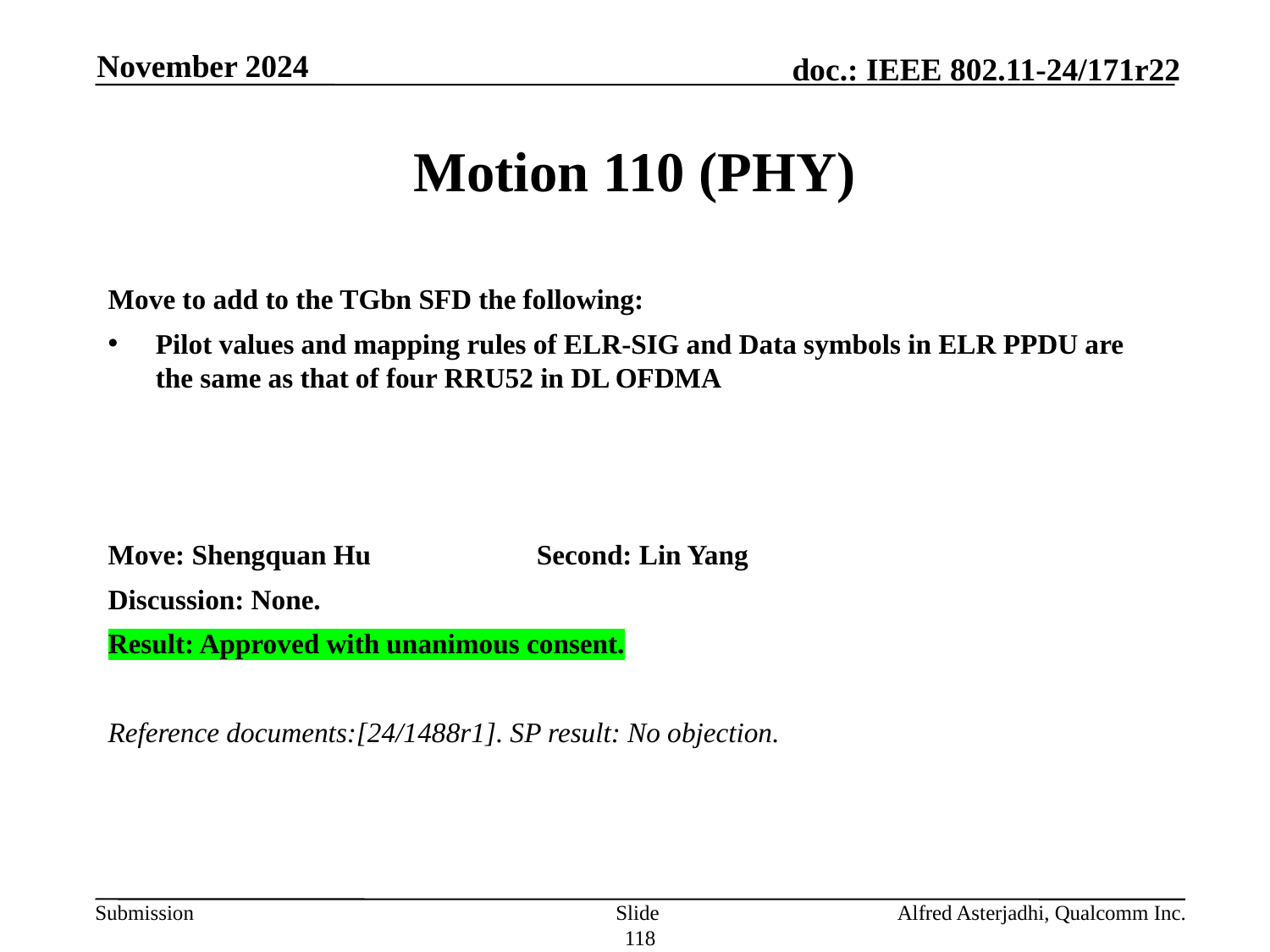

November 2024
# Motion 110 (PHY)
Move to add to the TGbn SFD the following:
Pilot values and mapping rules of ELR-SIG and Data symbols in ELR PPDU are the same as that of four RRU52 in DL OFDMA

Move: Shengquan Hu 		Second: Lin Yang
Discussion: None.
Result: Approved with unanimous consent.

Reference documents:[24/1488r1]. SP result: No objection.

Slide 118
Alfred Asterjadhi, Qualcomm Inc.